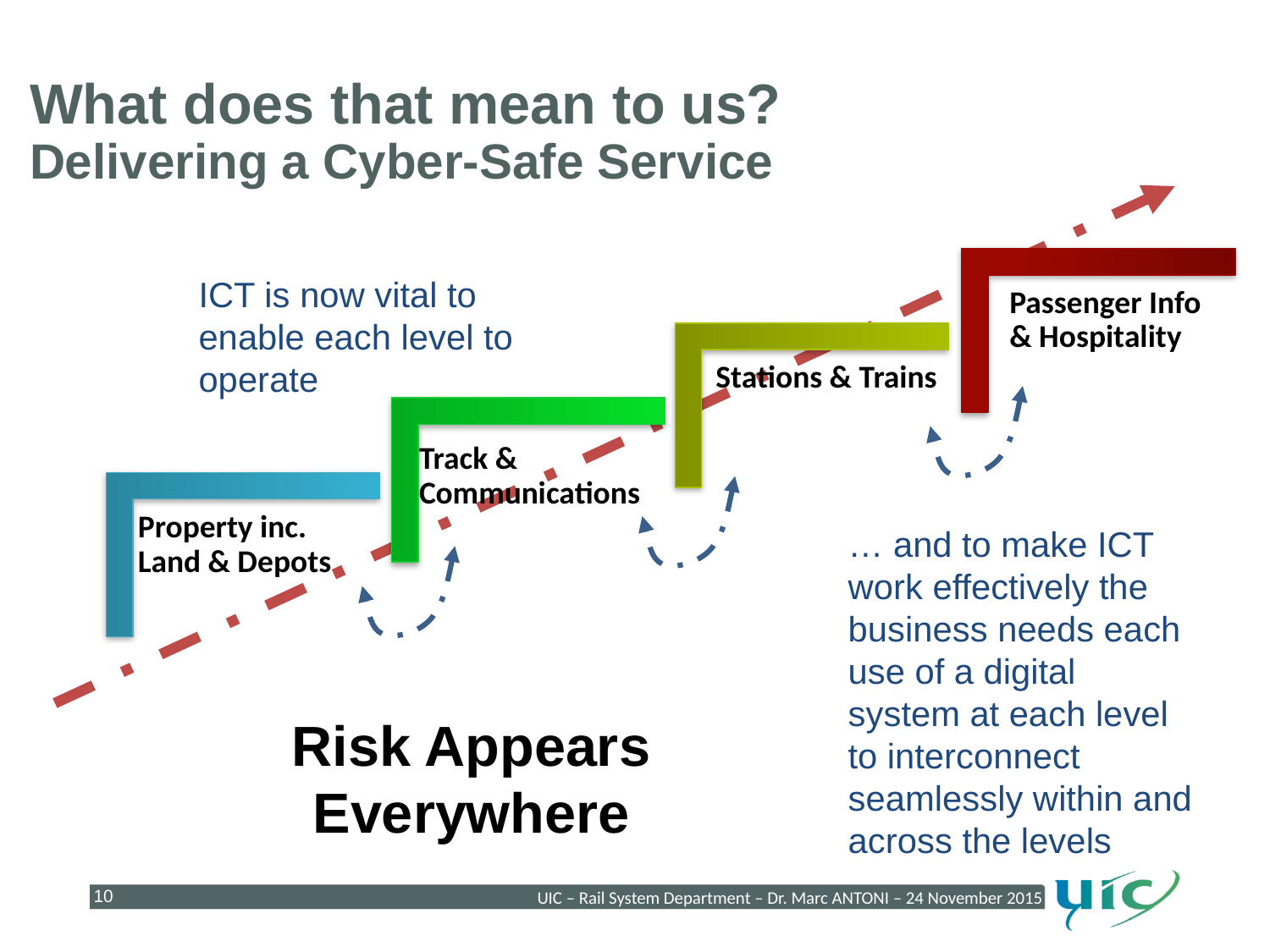

# What does that mean to us? Delivering a Cyber-Safe Service

Passenger Info & Hospitality

Stations & Trains

Track & Communications
Property inc. Land & Depots
ICT is now vital to enable each level to operate

… and to make ICT work effectively the business needs each use of a digital system at each level to interconnect seamlessly within and across the levels

Risk Appears Everywhere
UIC – Rail System Department – Dr. Marc ANTONI – 24 November 2015
10